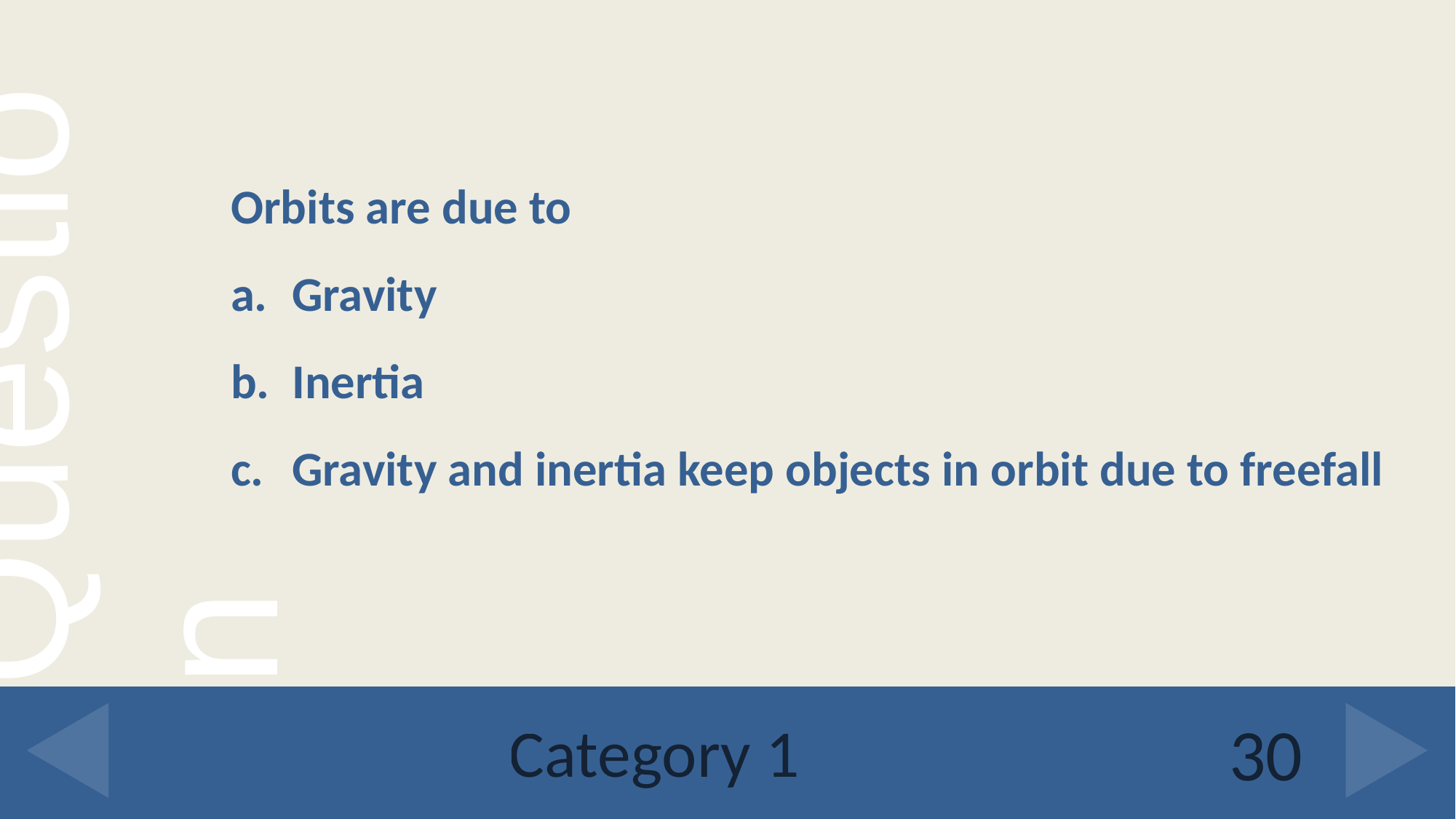

Orbits are due to
Gravity
Inertia
Gravity and inertia keep objects in orbit due to freefall

# Category 1
30